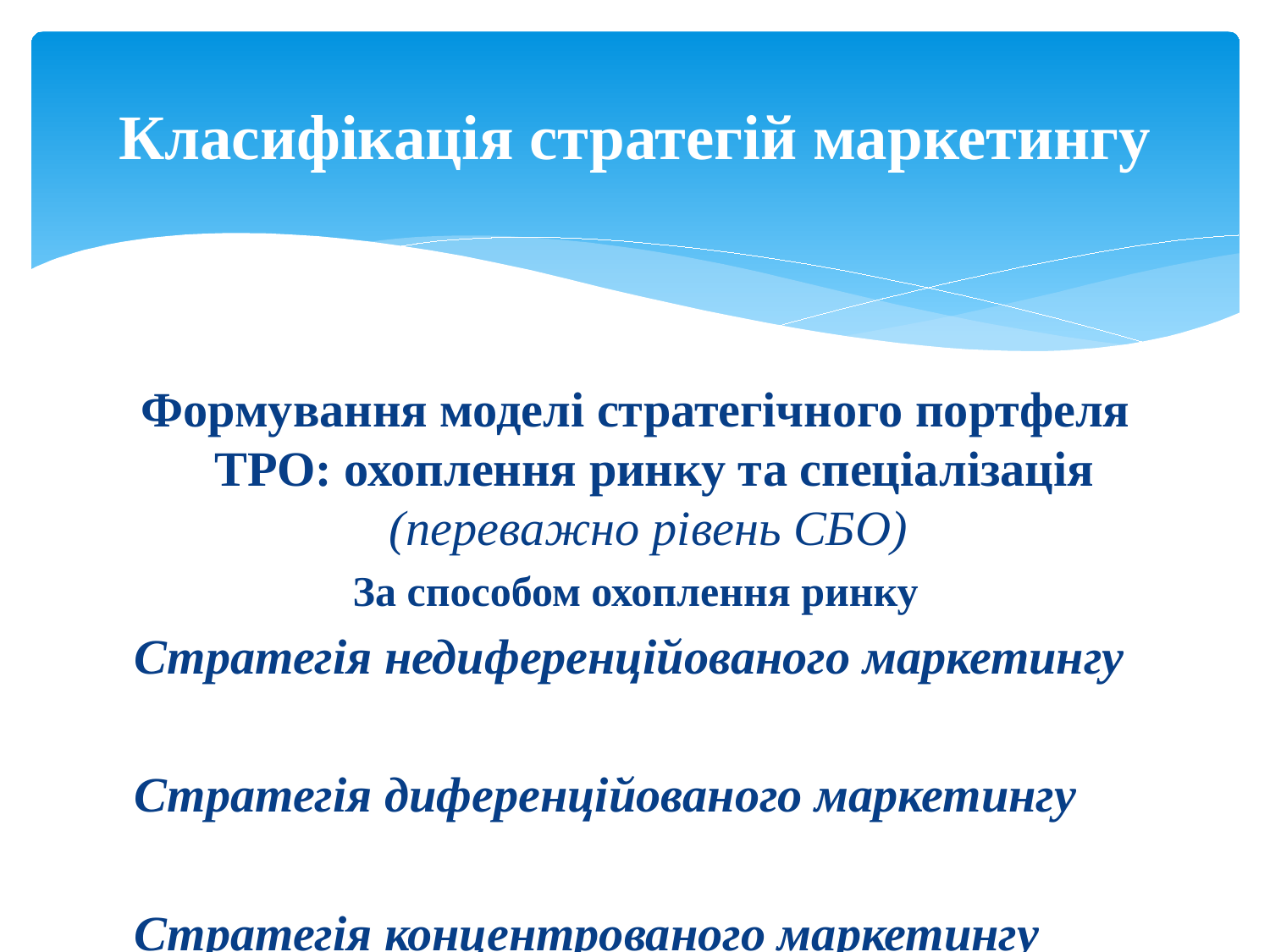

# Класифікація стратегій маркетингу
Формування моделі стратегічного портфеля ТРО: охоплення ринку та спеціалізація (переважно рівень СБО)
За способом охоплення ринку
Стратегія недиференційованого маркетингу

Стратегія диференційованого маркетингу

Стратегія концентрованого маркетингу